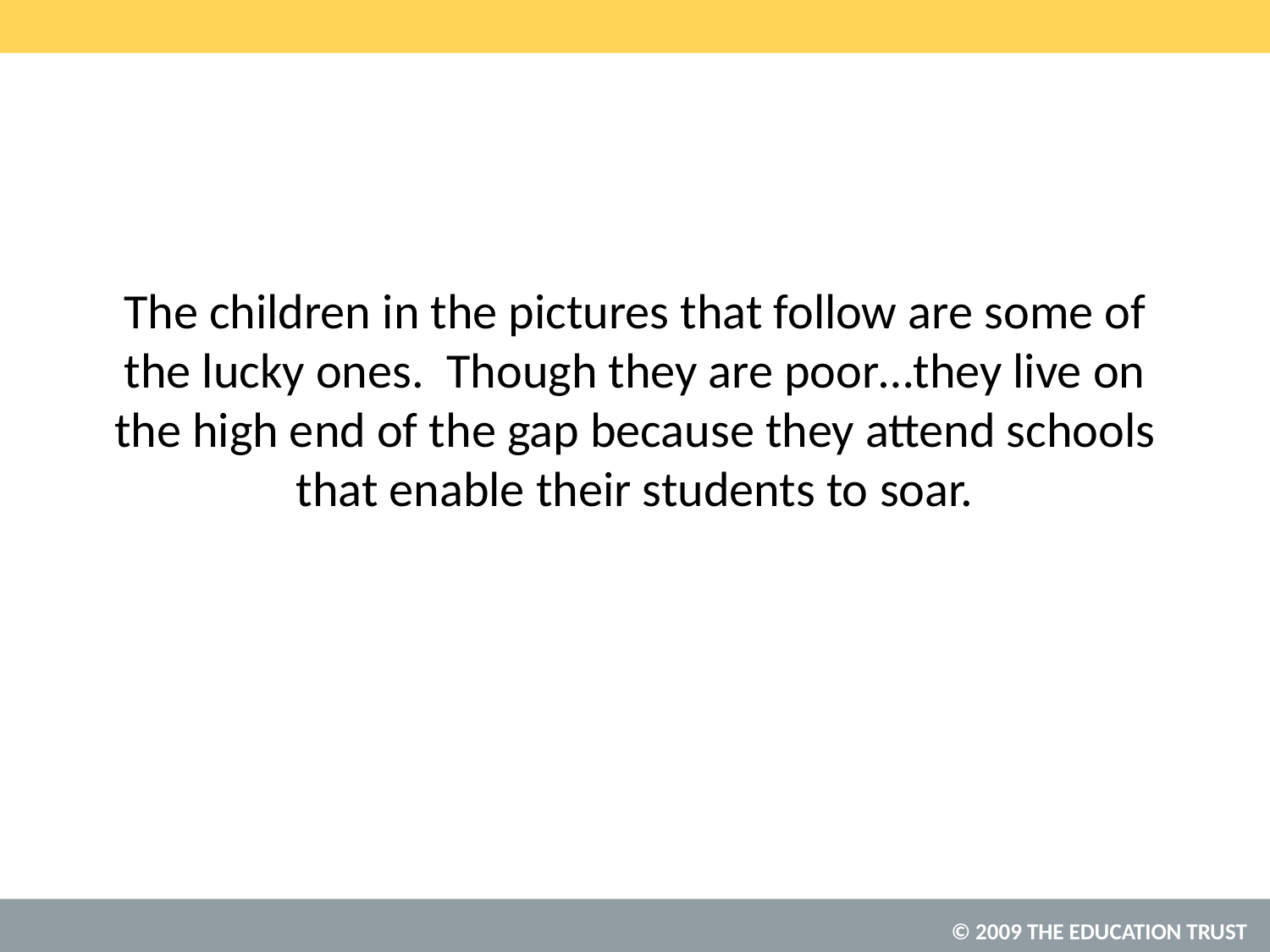

# The children in the pictures that follow are some of the lucky ones.  Though they are poor…they live on the high end of the gap because they attend schools that enable their students to soar.